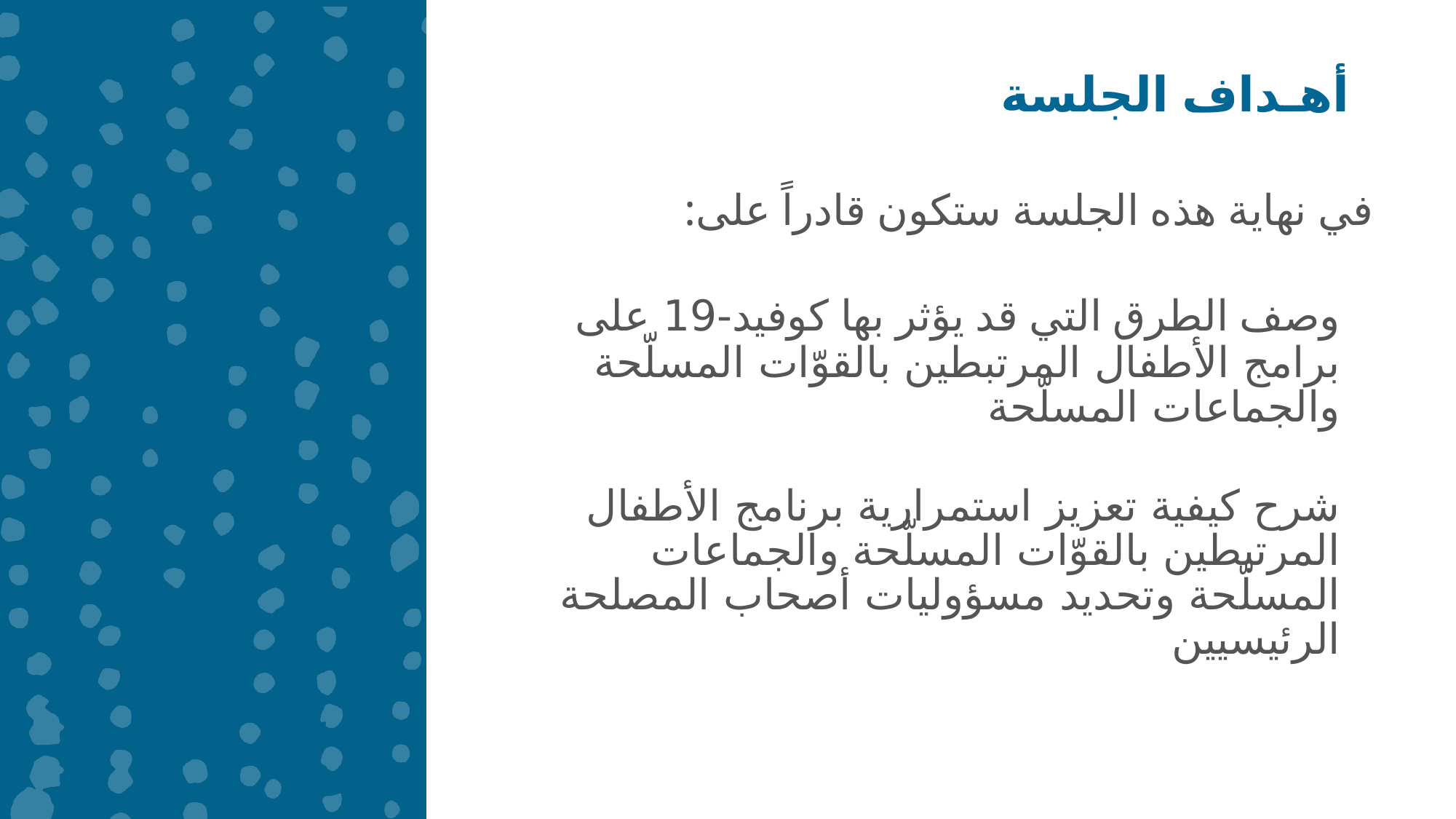

أهـداف الجلسة
في نهاية هذه الجلسة ستكون قادراً على:

وصف الطرق التي قد يؤثر بها كوفيد-19 على برامج الأطفال المرتبطين بالقوّات المسلّحة والجماعات المسلّحة

شرح كيفية تعزيز استمرارية برنامج الأطفال المرتبطين بالقوّات المسلّحة والجماعات المسلّحة وتحديد مسؤوليات أصحاب المصلحة الرئيسيين